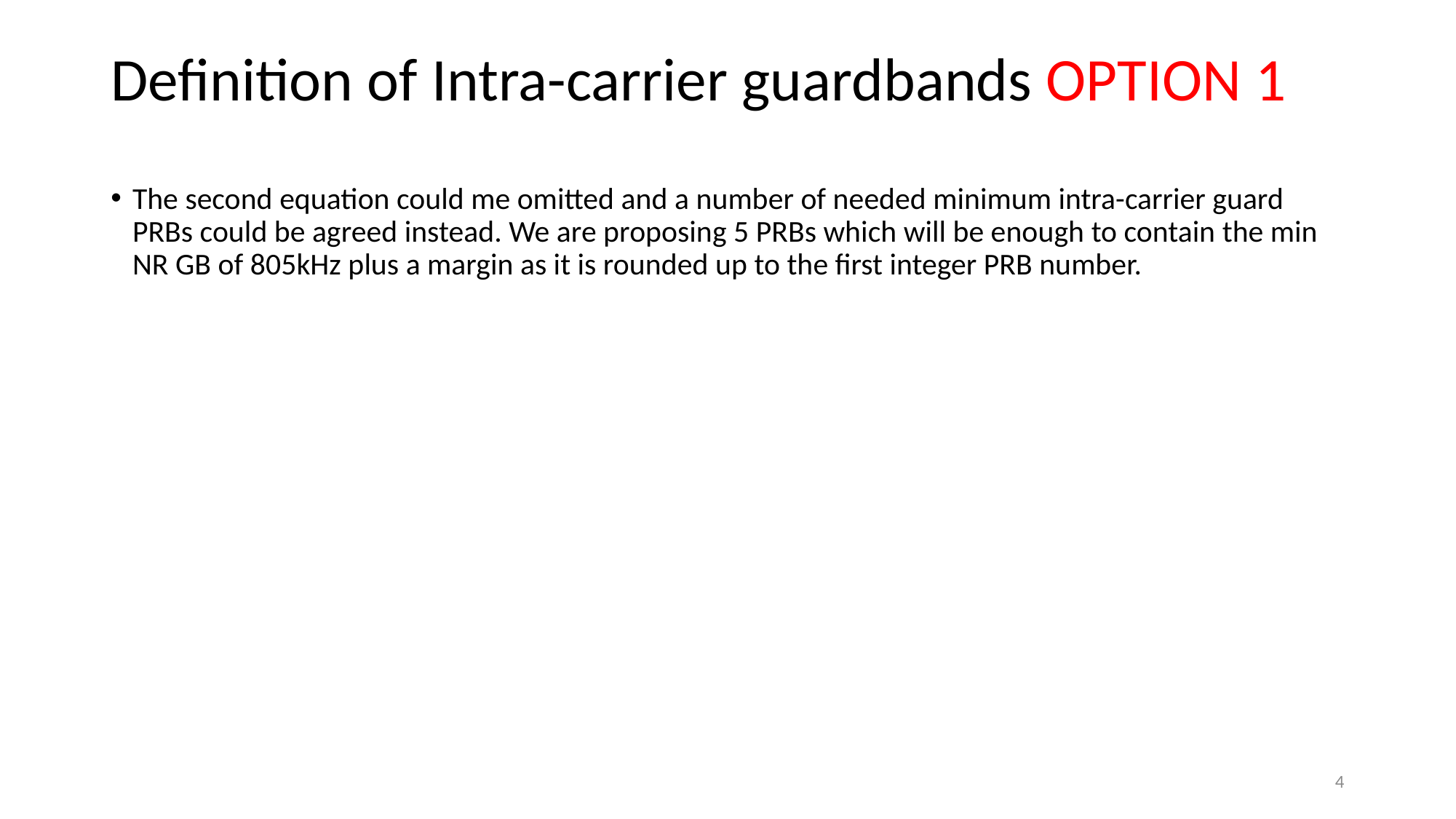

# Definition of Intra-carrier guardbands OPTION 1
The second equation could me omitted and a number of needed minimum intra-carrier guard PRBs could be agreed instead. We are proposing 5 PRBs which will be enough to contain the min NR GB of 805kHz plus a margin as it is rounded up to the first integer PRB number.

4